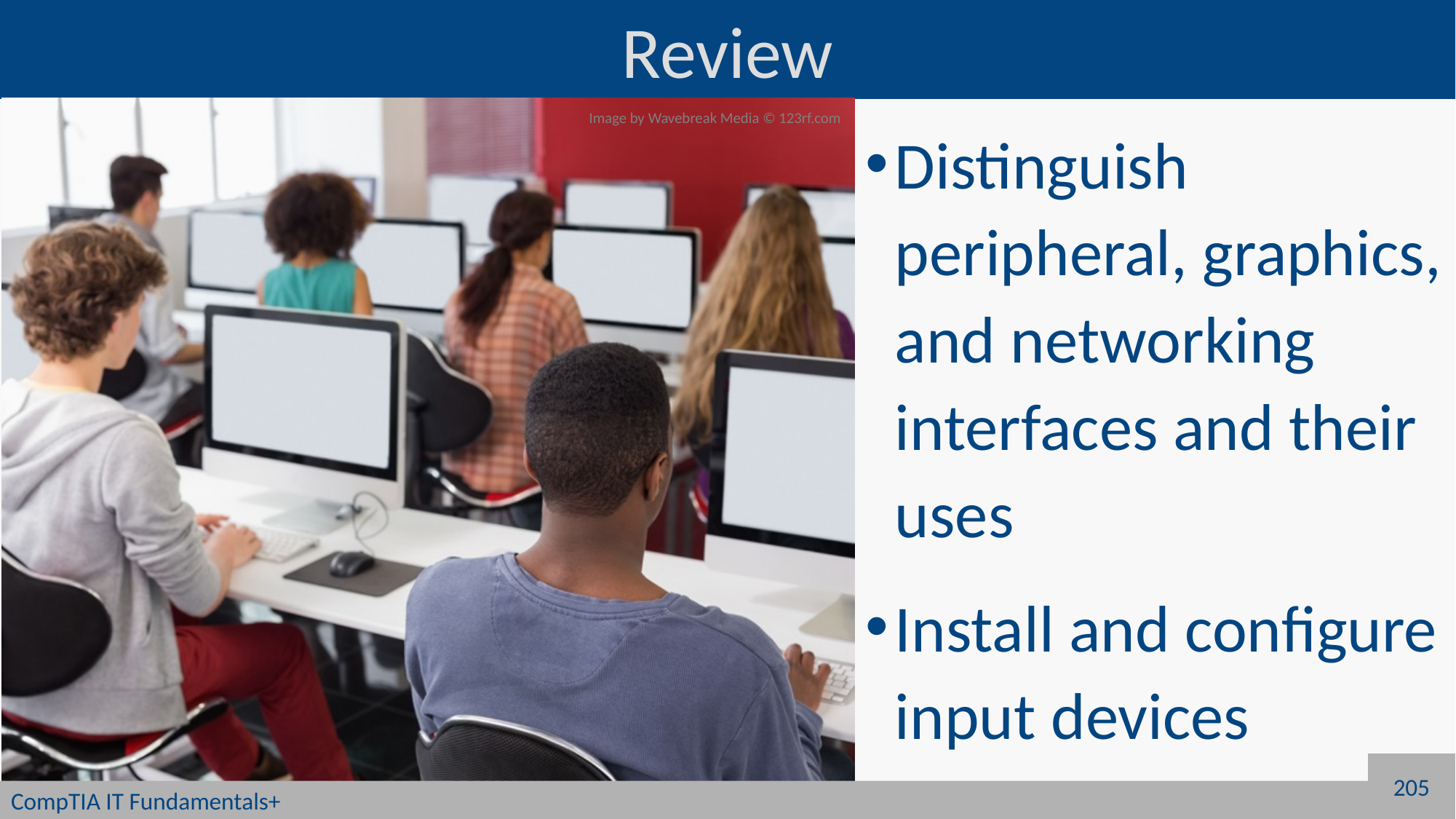

Distinguish peripheral, graphics, and networking interfaces and their uses
Install and configure input devices
205
CompTIA IT Fundamentals+